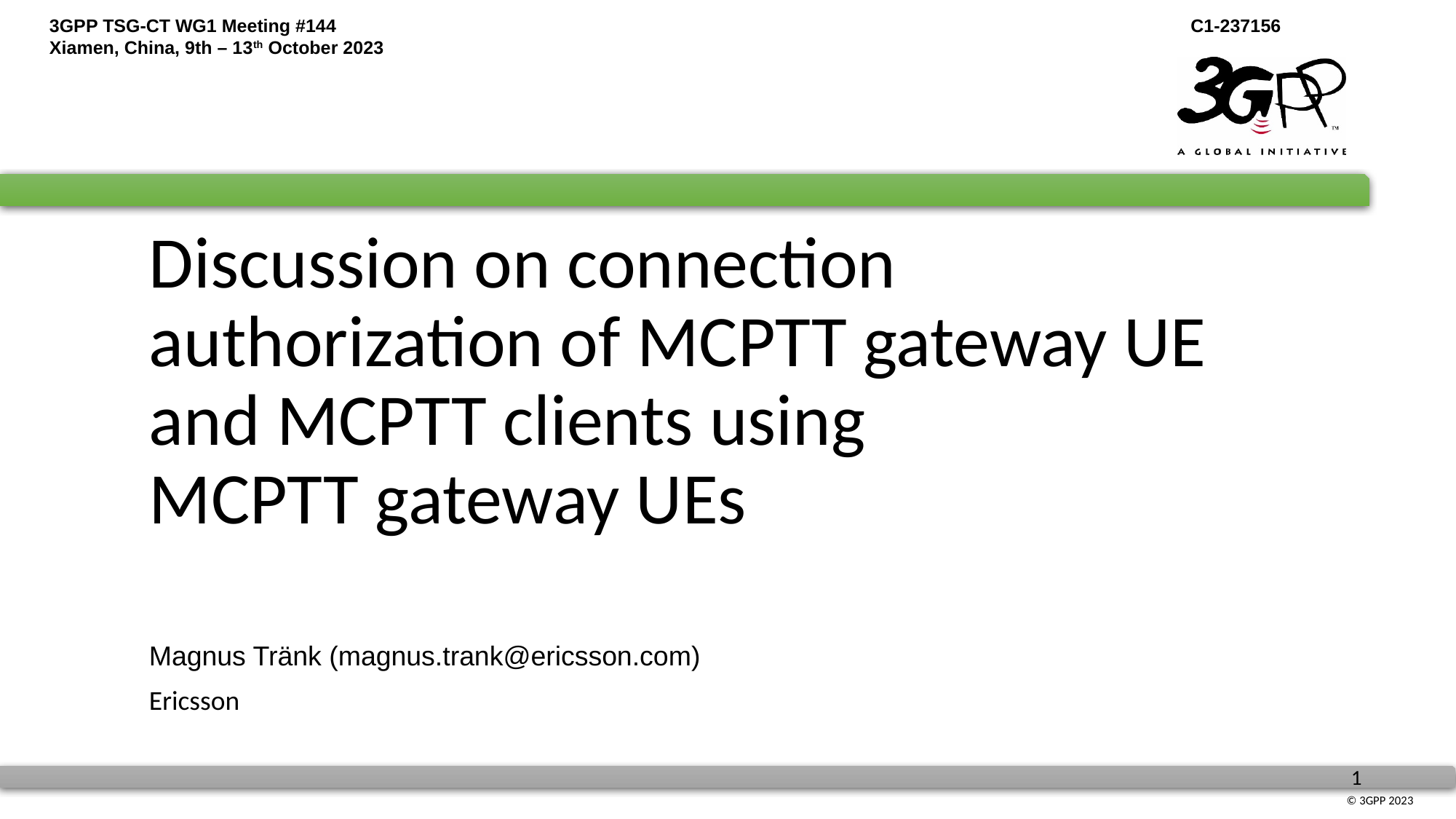

# Discussion on connection authorization of MCPTT gateway UE and MCPTT clients using MCPTT gateway UEs
Magnus Tränk (magnus.trank@ericsson.com)
Ericsson